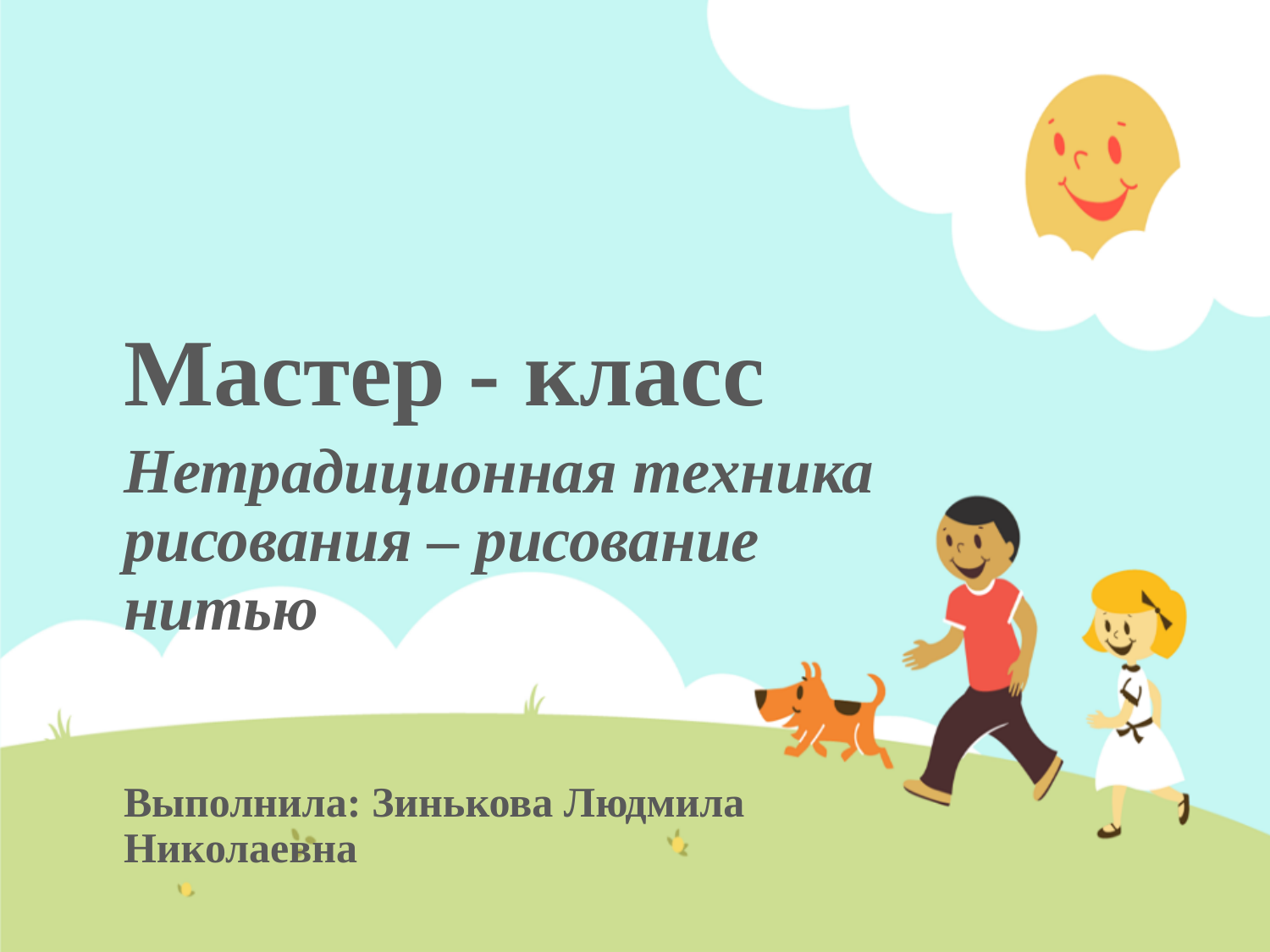

# Мастер - класс
Нетрадиционная техника рисования – рисование нитью

Выполнила: Зинькова Людмила Николаевна